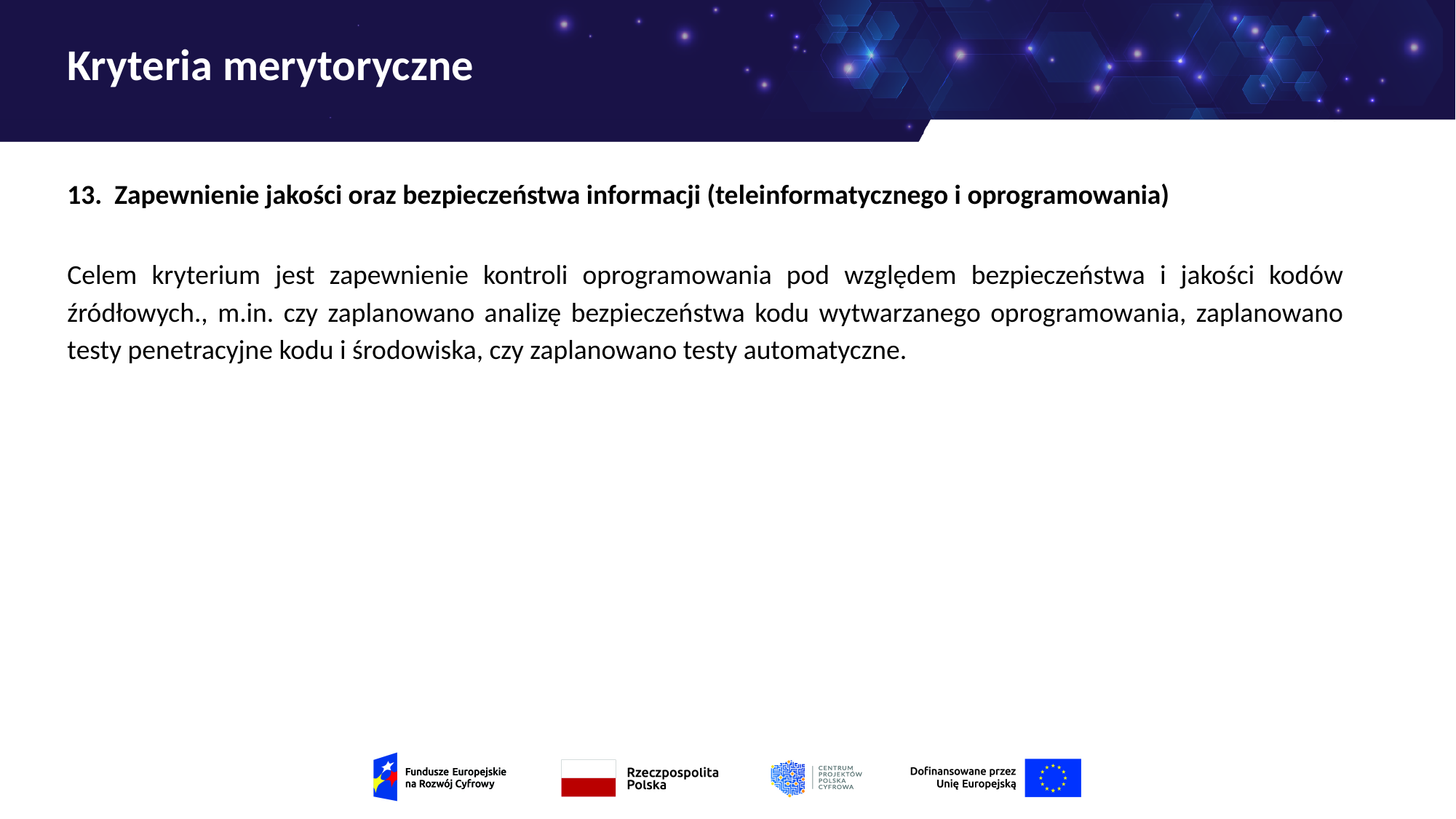

# Kryteria merytoryczne
13.  Zapewnienie jakości oraz bezpieczeństwa informacji (teleinformatycznego i oprogramowania)

Celem kryterium jest zapewnienie kontroli oprogramowania pod względem bezpieczeństwa i jakości kodów źródłowych., m.in. czy zaplanowano analizę bezpieczeństwa kodu wytwarzanego oprogramowania, zaplanowano testy penetracyjne kodu i środowiska, czy zaplanowano testy automatyczne.